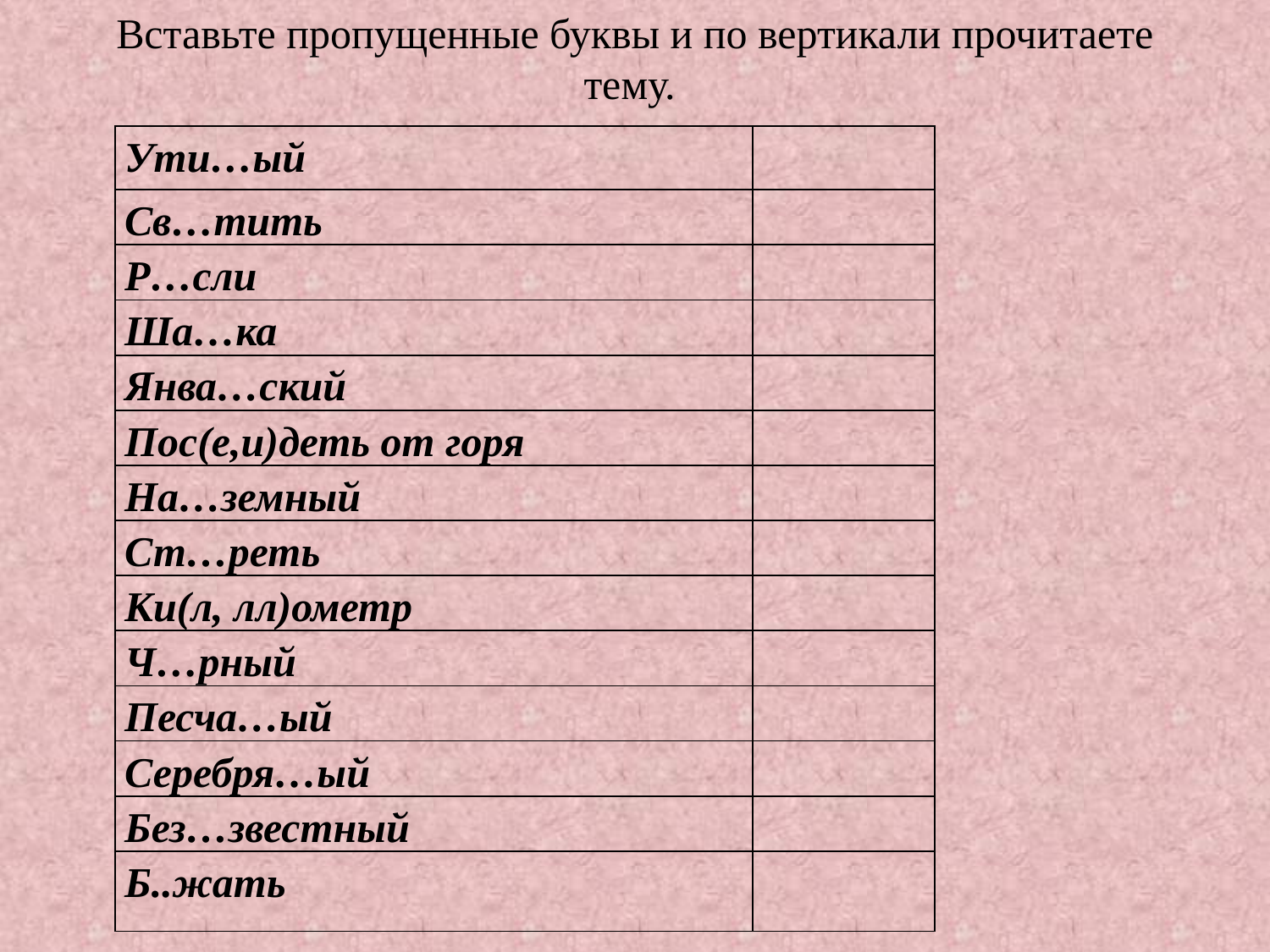

# Вставьте пропущенные буквы и по вертикали прочитаете тему.
| Ути…ый |  |
| --- | --- |
| Св…тить |  |
| Р…сли |  |
| Ша…ка |  |
| Янва…ский |  |
| Пос(е,и)деть от горя |  |
| На…земный |  |
| Ст…реть |  |
| Ки(л, лл)ометр |  |
| Ч…рный |  |
| Песча…ый |  |
| Серебря…ый |  |
| Без…звестный |  |
| Б..жать |  |